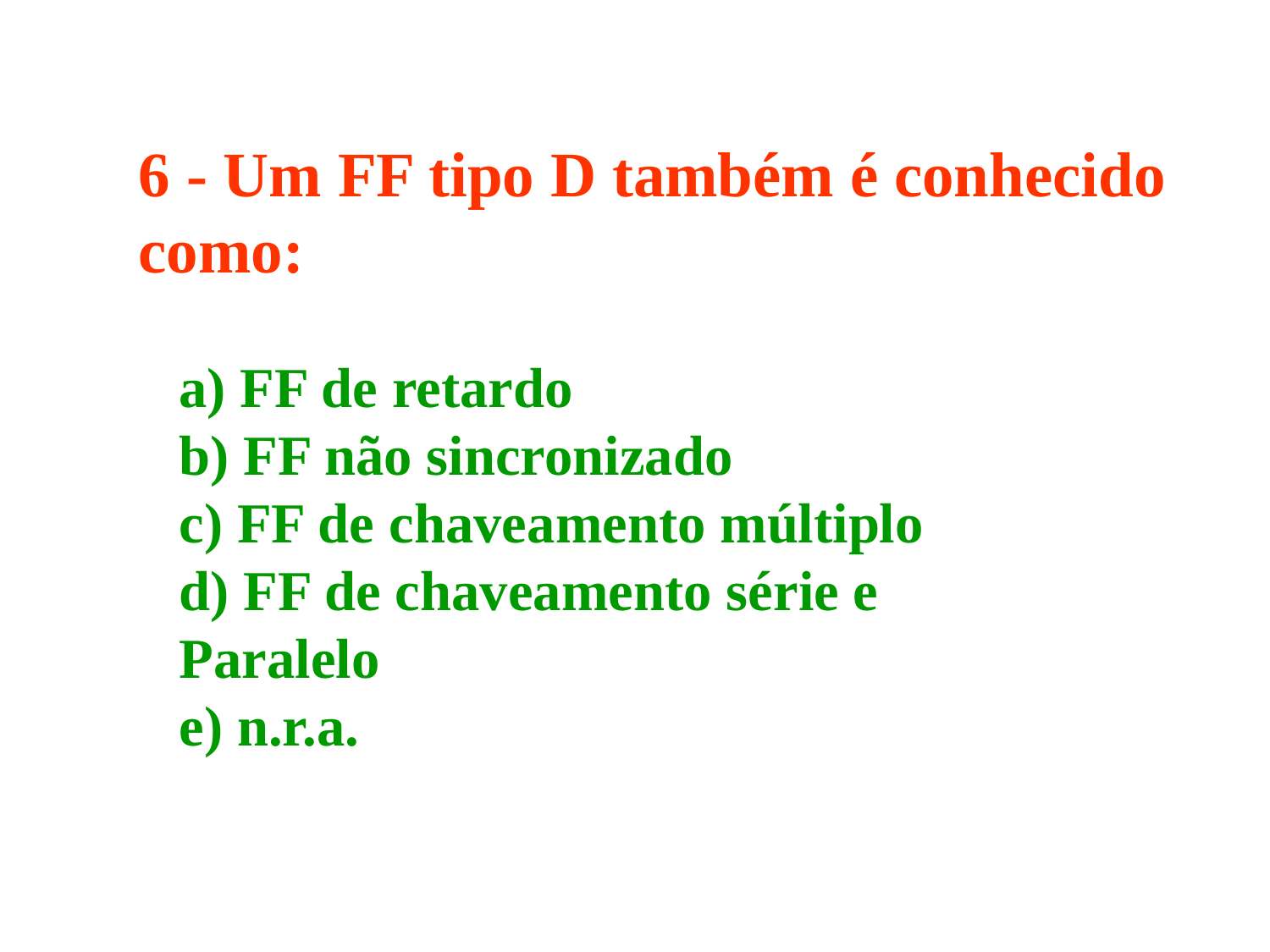

6 - Um FF tipo D também é conhecido
como:
a) FF de retardo
b) FF não sincronizado
c) FF de chaveamento múltiplo
d) FF de chaveamento série e
Paralelo
e) n.r.a.